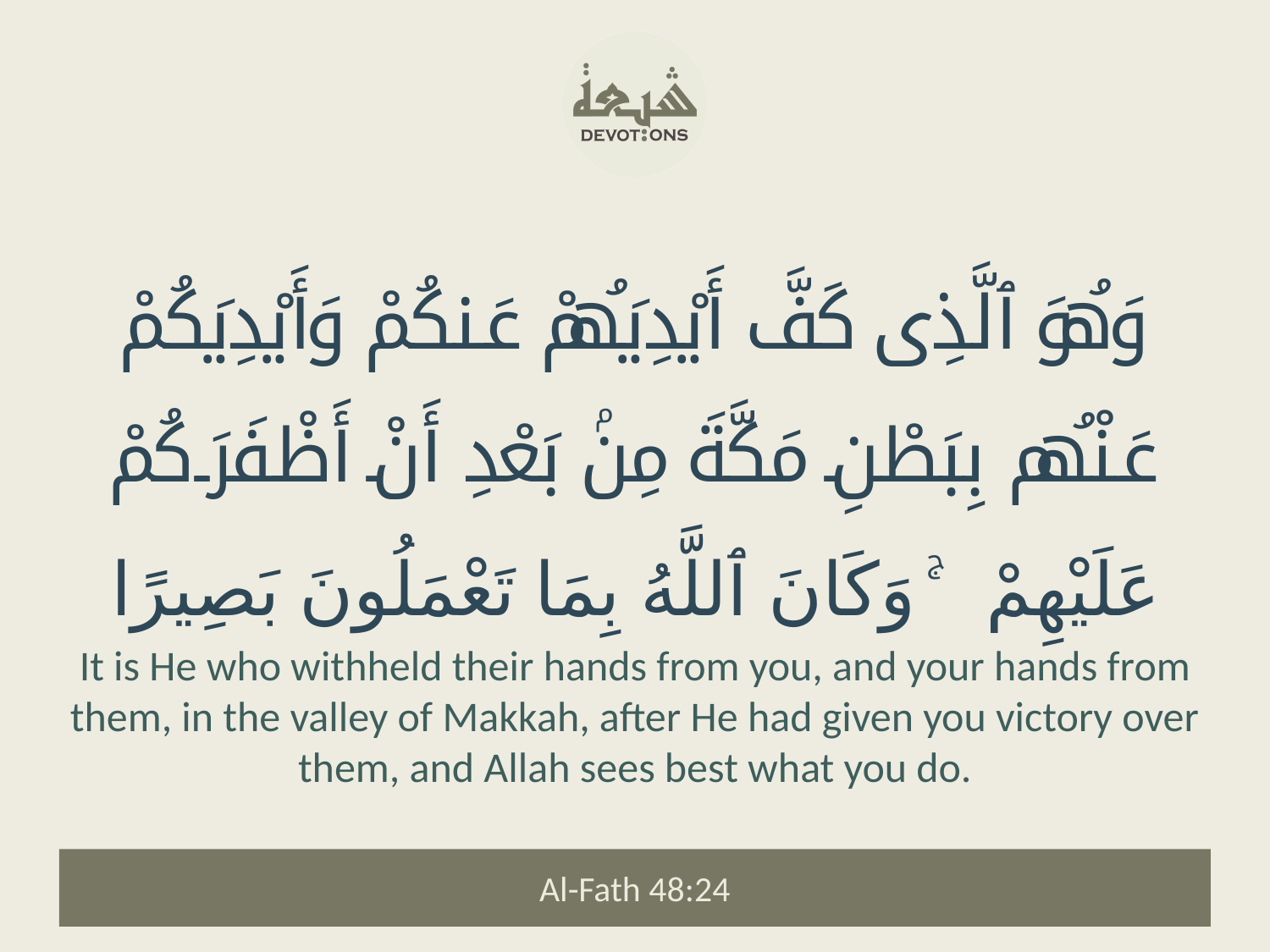

وَهُوَ ٱلَّذِى كَفَّ أَيْدِيَهُمْ عَنكُمْ وَأَيْدِيَكُمْ عَنْهُم بِبَطْنِ مَكَّةَ مِنۢ بَعْدِ أَنْ أَظْفَرَكُمْ عَلَيْهِمْ ۚ وَكَانَ ٱللَّهُ بِمَا تَعْمَلُونَ بَصِيرًا
It is He who withheld their hands from you, and your hands from them, in the valley of Makkah, after He had given you victory over them, and Allah sees best what you do.
Al-Fath 48:24